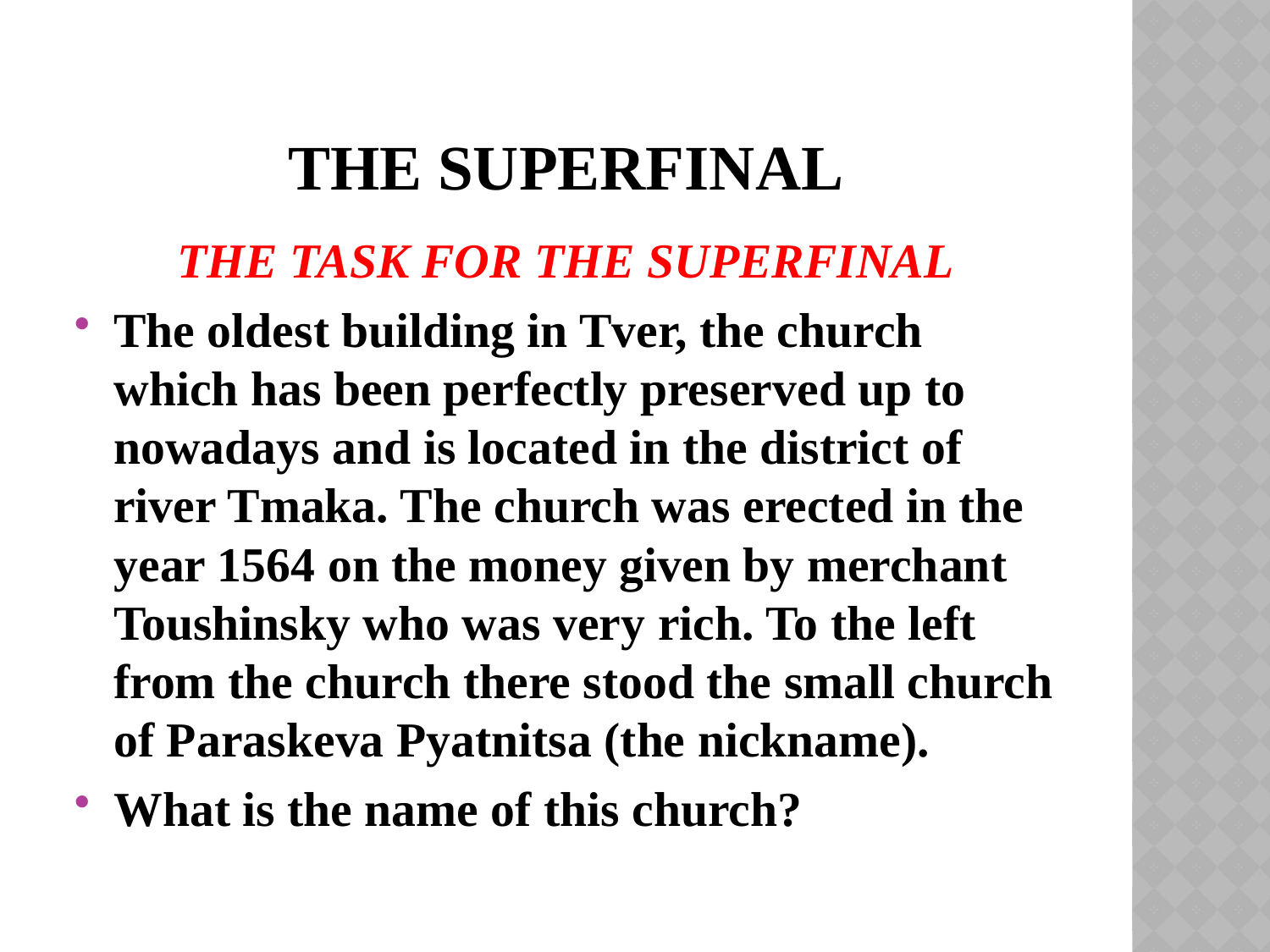

# THE SUPERFINAL
THE TASK FOR THE SUPERFINAL
The oldest building in Tver, the church which has been perfectly preserved up to nowadays and is located in the district of river Tmaka. The church was erected in the year 1564 on the money given by merchant Toushinsky who was very rich. To the left from the church there stood the small church of Paraskeva Pyatnitsa (the nickname).
What is the name of this church?